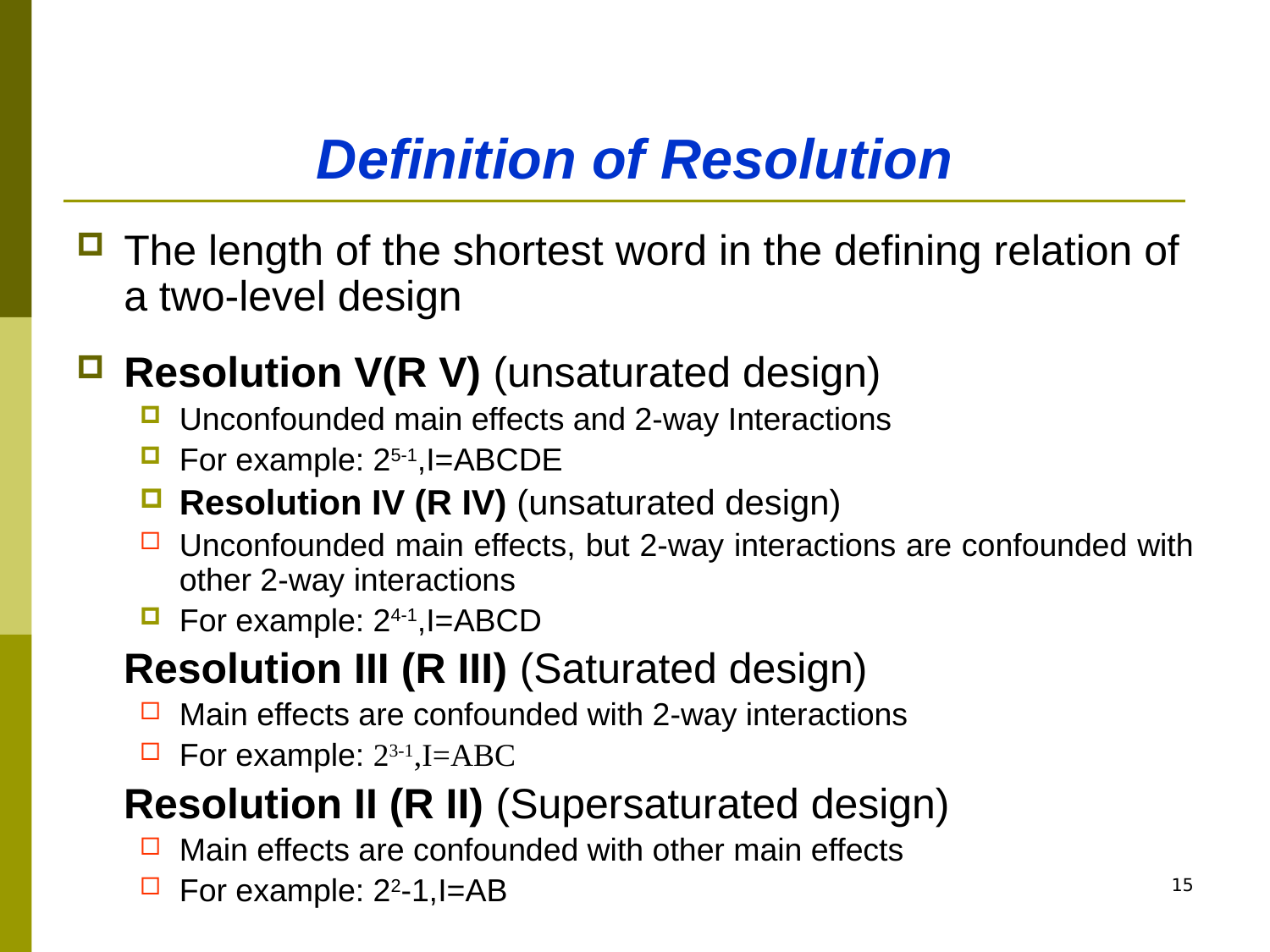

# Definition of Resolution
The length of the shortest word in the defining relation of a two-level design

Resolution V(R V) (unsaturated design)
Unconfounded main effects and 2-way Interactions
For example: 25-1,I=ABCDE
Resolution IV (R IV) (unsaturated design)
Unconfounded main effects, but 2-way interactions are confounded with other 2-way interactions
For example: 24-1,I=ABCD
    Resolution III (R III) (Saturated design)
Main effects are confounded with 2-way interactions
For example: 23-1,I=ABC
    Resolution II (R II) (Supersaturated design)
Main effects are confounded with other main effects
For example: 22-1,I=AB

15